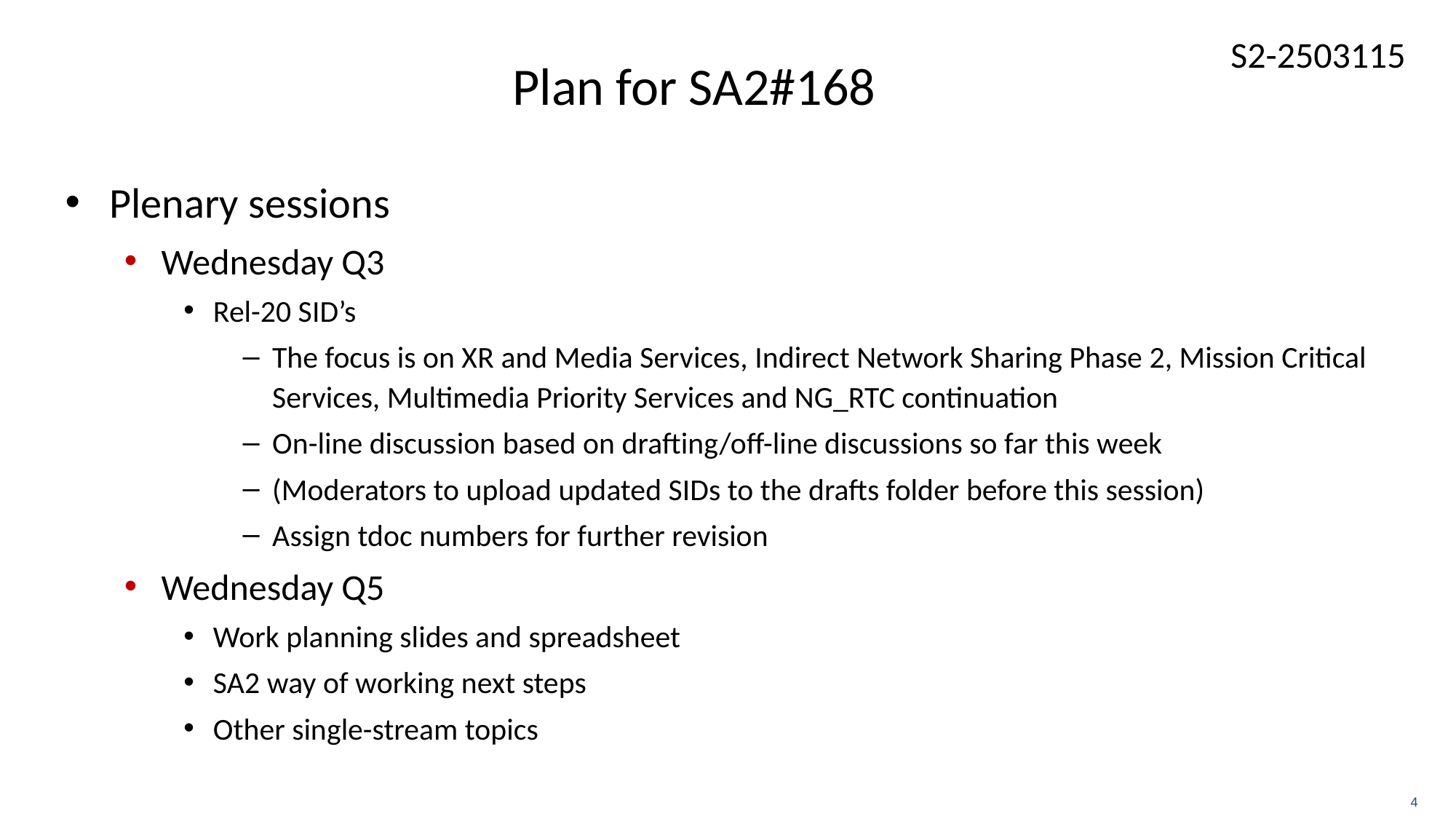

# Plan for SA2#168
Plenary sessions
Wednesday Q3
Rel-20 SID’s
The focus is on XR and Media Services, Indirect Network Sharing Phase 2, Mission Critical Services, Multimedia Priority Services and NG_RTC continuation
On-line discussion based on drafting/off-line discussions so far this week
(Moderators to upload updated SIDs to the drafts folder before this session)
Assign tdoc numbers for further revision
Wednesday Q5
Work planning slides and spreadsheet
SA2 way of working next steps
Other single-stream topics